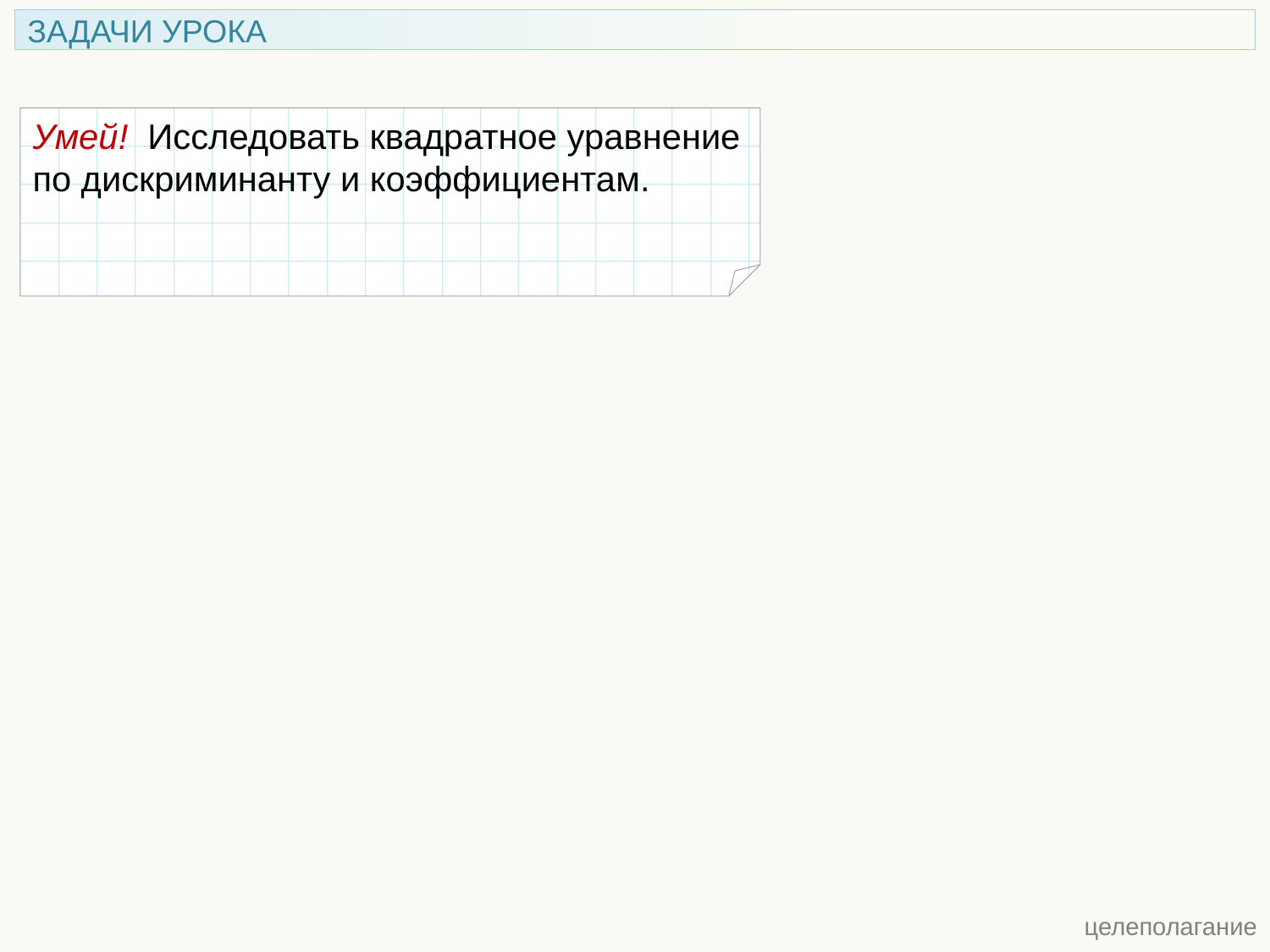

ЗАДАЧИ УРОКА

Умей!  Исследовать квадратное уравнение по дискриминанту и коэффициентам.
  целеполагание